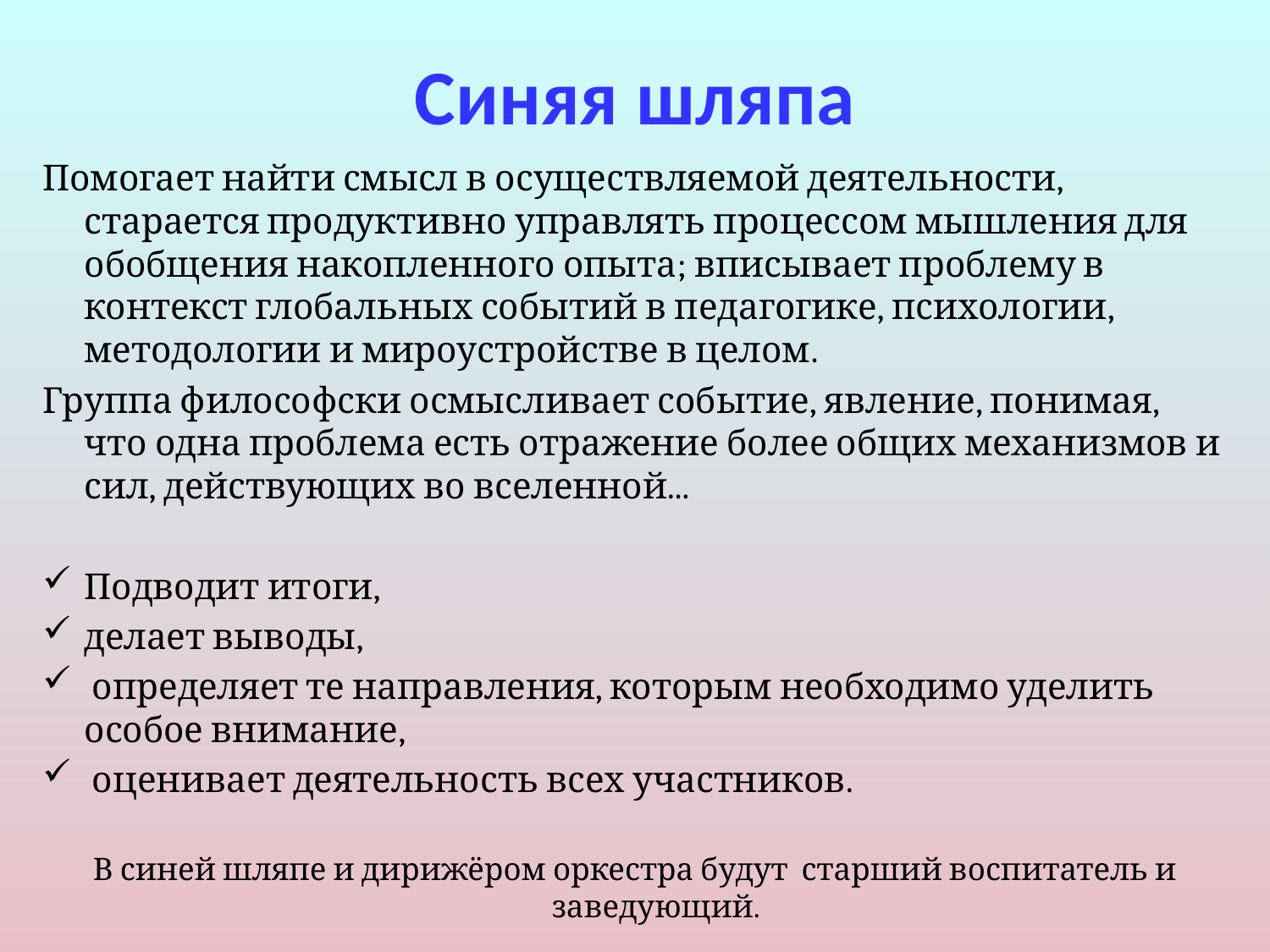

# Синяя шляпа
Помогает найти смысл в осуществляемой деятельности, старается продуктивно управлять процессом мышления для обобщения накопленного опыта; вписывает проблему в контекст глобальных событий в педагогике, психологии, методологии и мироустройстве в целом.
Группа философски осмысливает событие, явление, понимая, что одна проблема есть отражение более общих механизмов и сил, действующих во вселенной...

Подводит итоги,
делает выводы,
 определяет те направления, которым необходимо уделить особое внимание,
 оценивает деятельность всех участников.

В синей шляпе и дирижёром оркестра будут  старший воспитатель и заведующий.